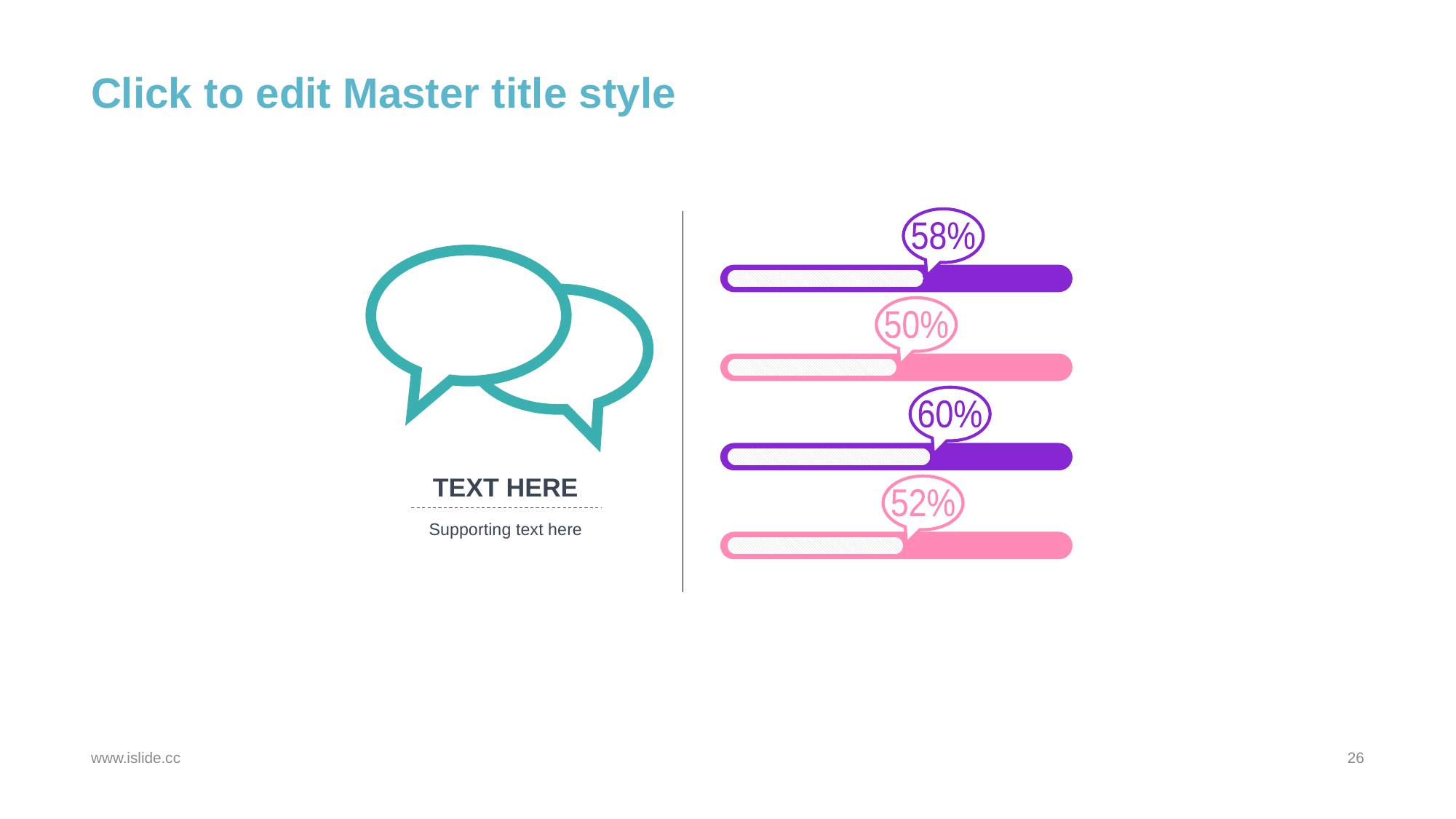

# Click to edit Master title style

58%

50%

60%

TEXT HERE

52%
Supporting text here

www.islide.cc
26